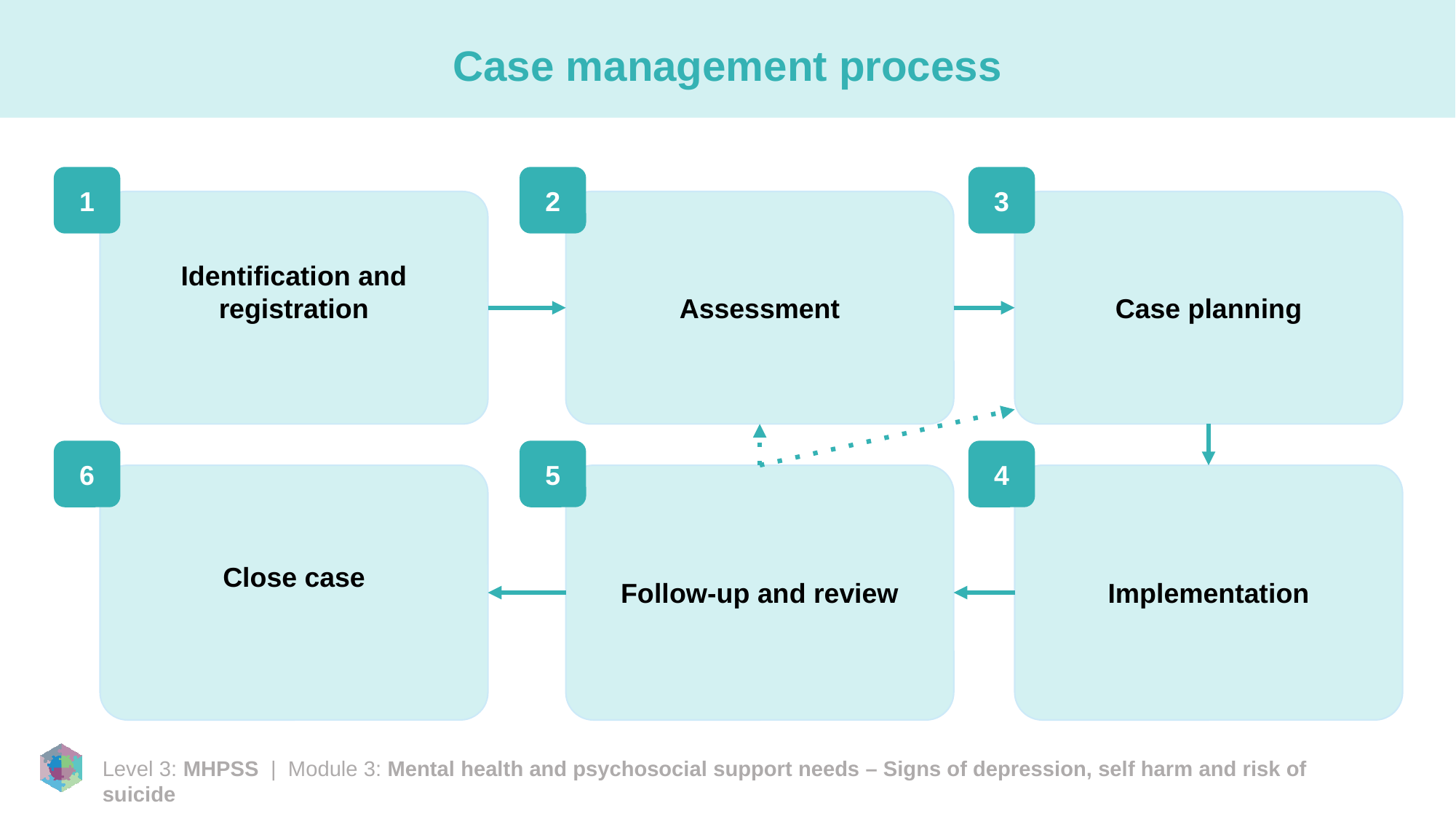

# Case management process
1
2
3
Identification and registration

Assessment
Case planning
6
5
4
Close case

Follow-up and review
Implementation